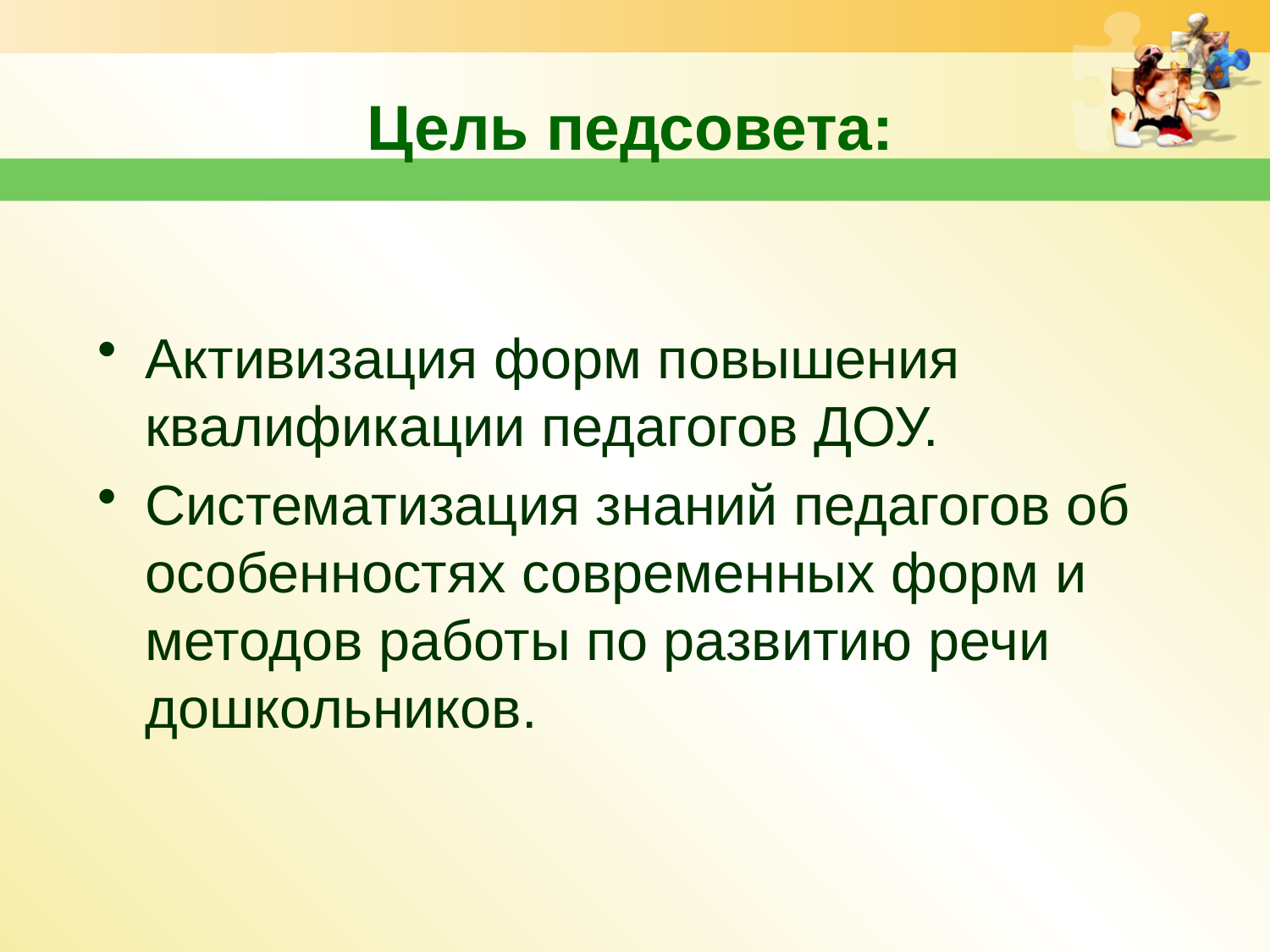

Цель педсовета:
Активизация форм повышения квалификации педагогов ДОУ.
Систематизация знаний педагогов об особенностях современных форм и методов работы по развитию речи дошкольников.